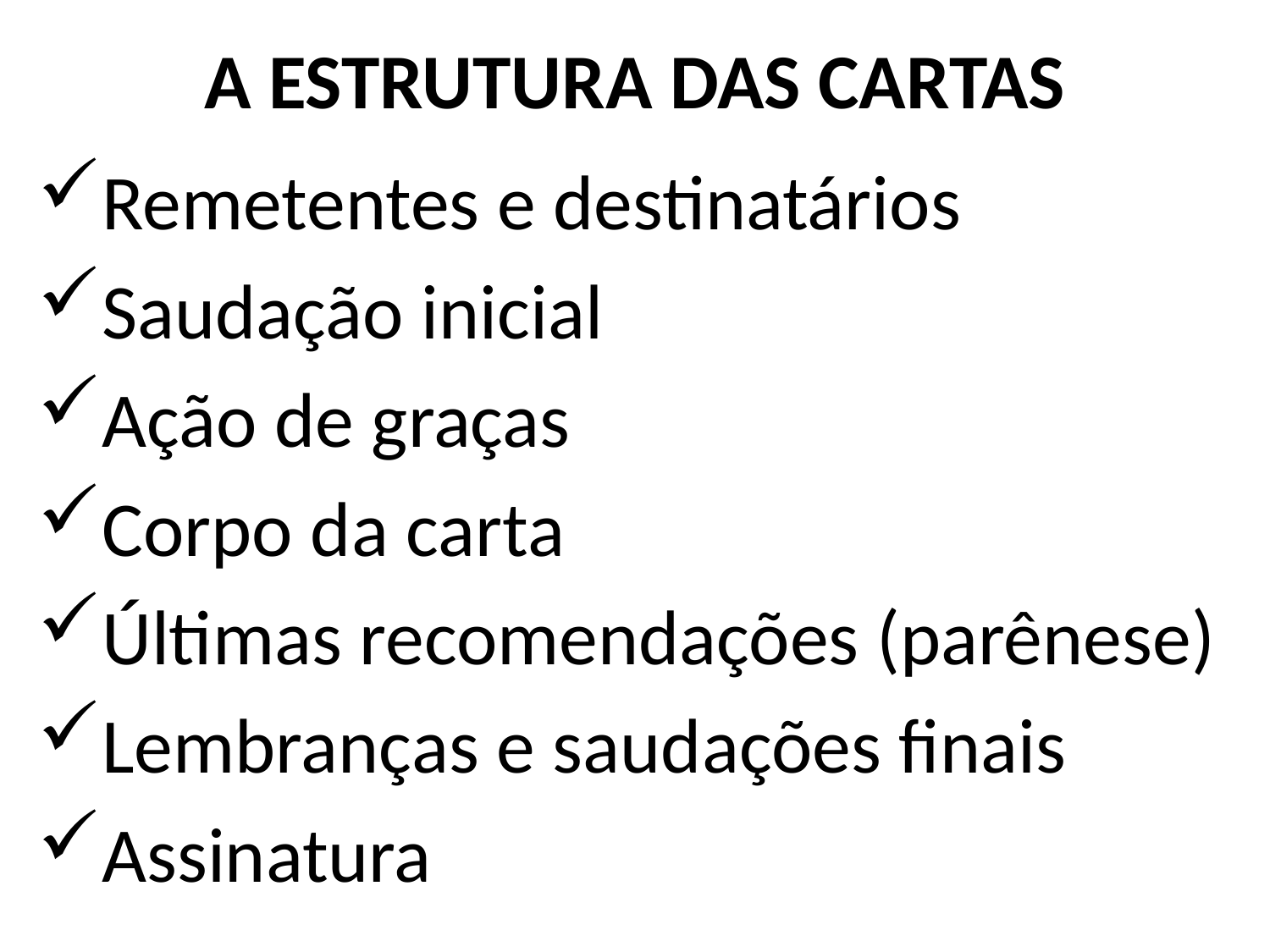

# A ESTRUTURA DAS CARTAS
Remetentes e destinatários
Saudação inicial
Ação de graças
Corpo da carta
Últimas recomendações (parênese)
Lembranças e saudações finais
Assinatura